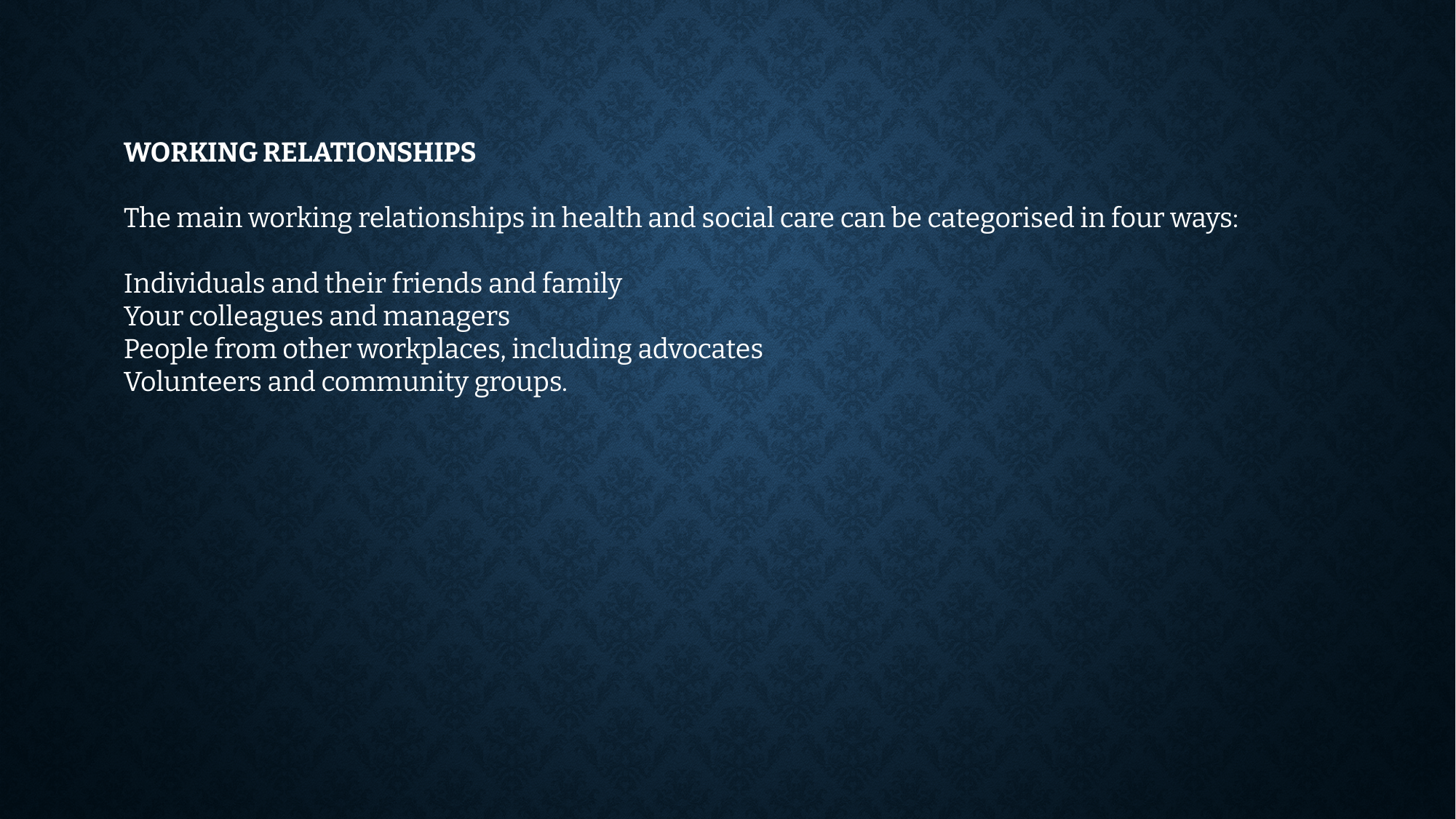

WORKING RELATIONSHIPS

The main working relationships in health and social care can be categorised in four ways:

Individuals and their friends and family
Your colleagues and managers
People from other workplaces, including advocates
Volunteers and community groups.